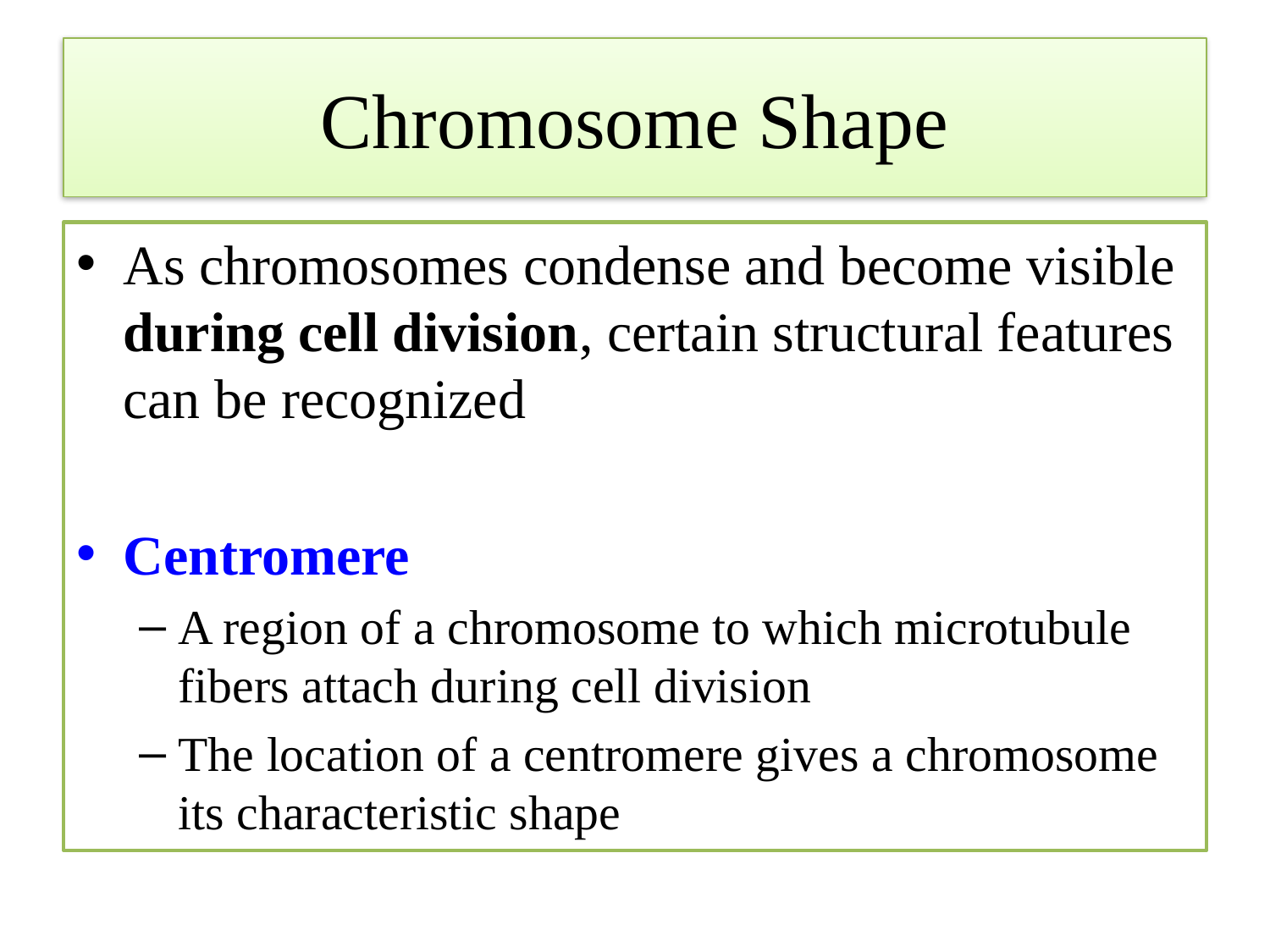

# Chromosome Shape
As chromosomes condense and become visible during cell division, certain structural features can be recognized

Centromere
A region of a chromosome to which microtubule fibers attach during cell division
The location of a centromere gives a chromosome its characteristic shape